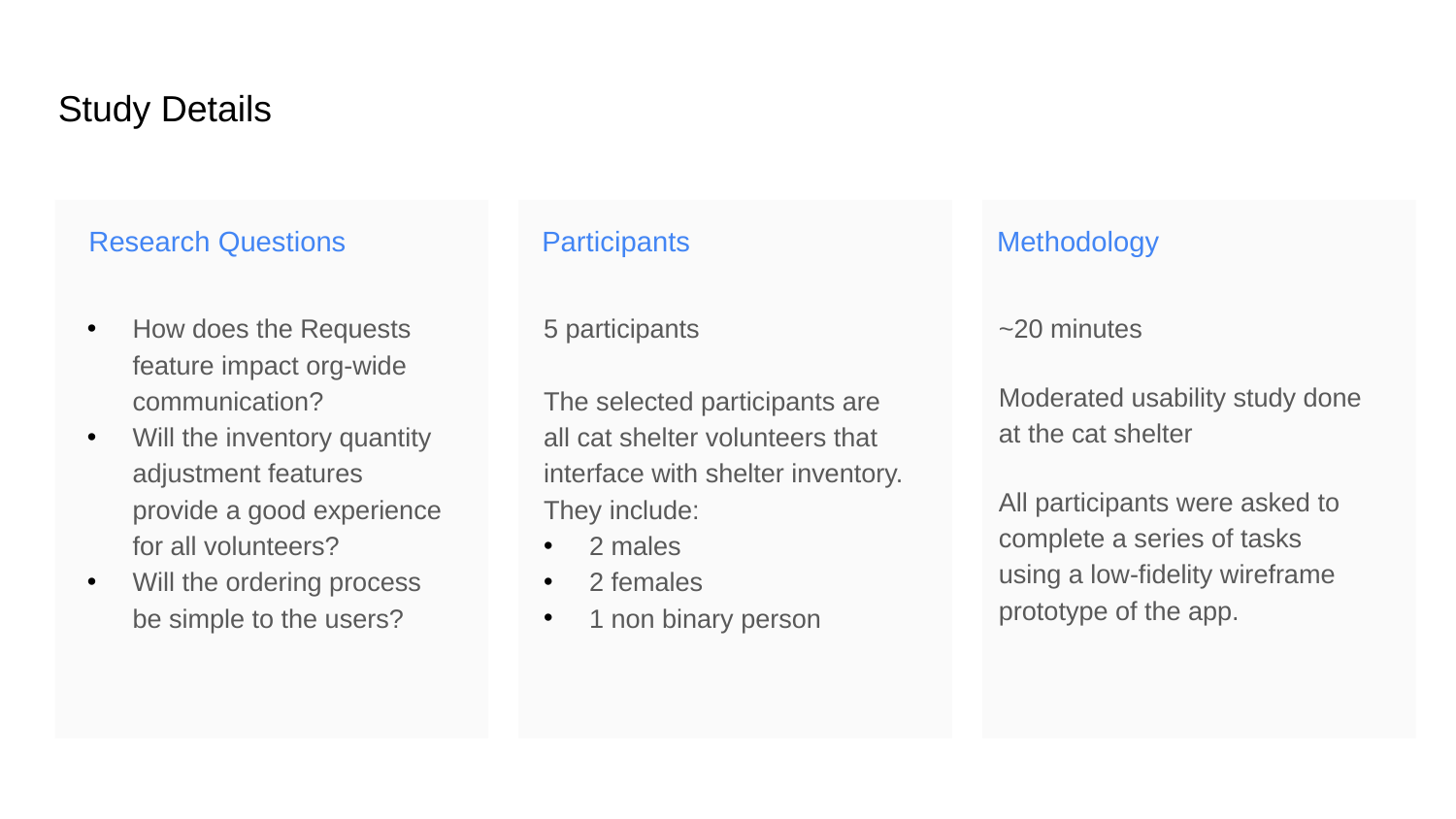

Study Details

Research Questions

Participants
Methodology
How does the Requests feature impact org-wide communication?
Will the inventory quantity adjustment features provide a good experience for all volunteers?
Will the ordering process be simple to the users?
5 participants

The selected participants are all cat shelter volunteers that interface with shelter inventory. They include:
2 males
2 females
1 non binary person
~20 minutes
Moderated usability study done at the cat shelter
All participants were asked to complete a series of tasks using a low-fidelity wireframe prototype of the app.